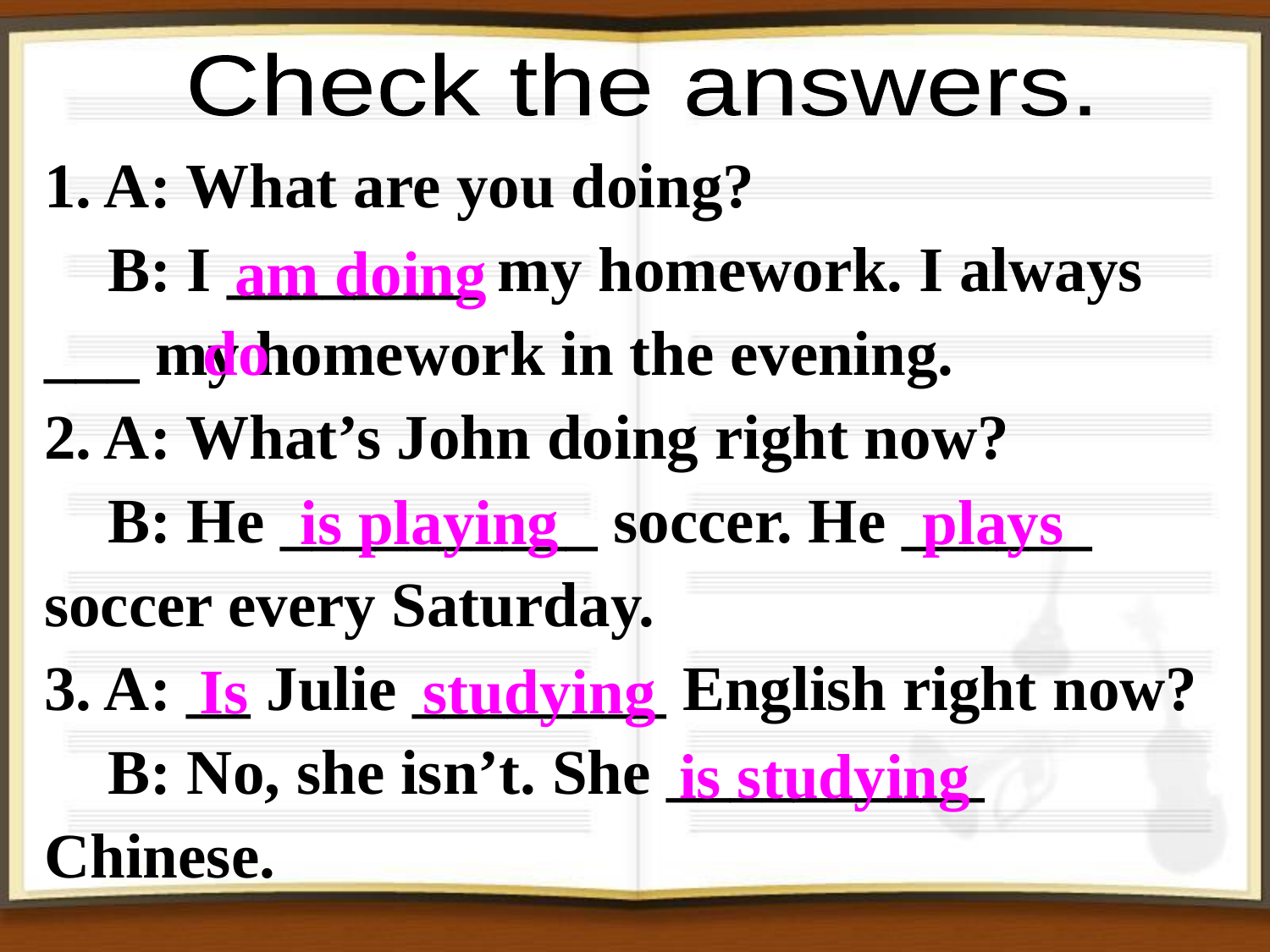

Check the answers.
1. A: What are you doing?
    B: I ________ my homework. I always 	___ my homework in the evening.
2. A: What’s John doing right now?
    B: He __________ soccer. He ______ 	soccer every Saturday.
3. A: __ Julie ________ English right now?
    B: No, she isn’t. She __________	Chinese.
am doing
do
is playing
plays
Is           studying
is studying